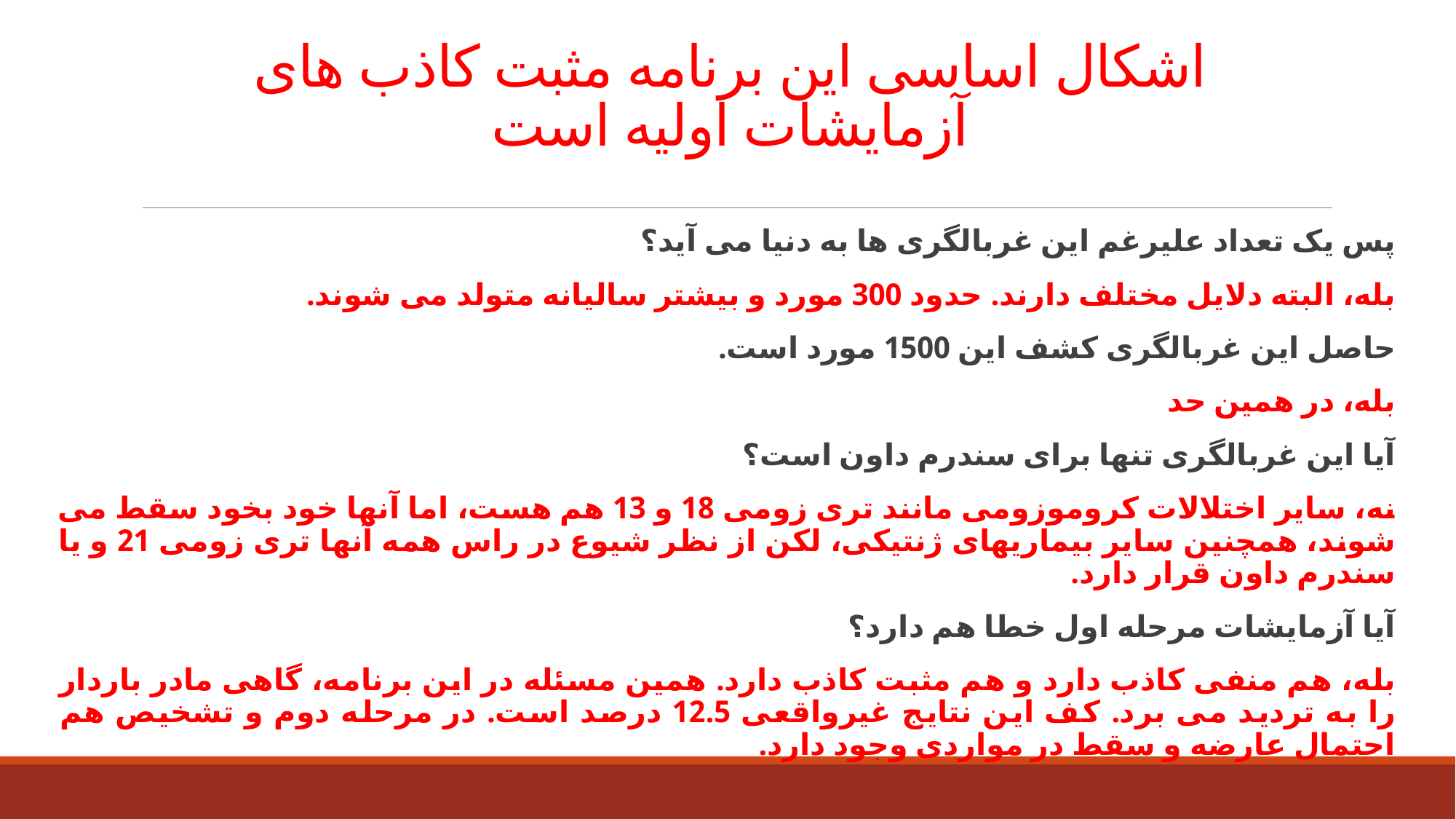

# اشکال اساسی این برنامه مثبت کاذب های آزمایشات اولیه است
پس یک تعداد علیرغم این غربالگری ها به دنیا می آید؟
بله، البته دلایل مختلف دارند. حدود 300 مورد و بیشتر سالیانه متولد می شوند.
حاصل این غربالگری کشف این 1500 مورد است.
بله، در همین حد
آیا این غربالگری تنها برای سندرم داون است؟
نه، سایر اختلالات کروموزومی مانند تری زومی 18 و 13 هم هست، اما آنها خود بخود سقط می شوند، همچنین سایر بیماریهای ژنتیکی، لکن از نظر شیوع در راس همه آنها تری زومی 21 و یا سندرم داون قرار دارد.
آیا آزمایشات مرحله اول خطا هم دارد؟
بله، هم منفی کاذب دارد و هم مثبت کاذب دارد. همین مسئله در این برنامه، گاهی مادر باردار را به تردید می برد. کف این نتایج غیرواقعی 12.5 درصد است. در مرحله دوم و تشخیص هم احتمال عارضه و سقط در مواردی وجود دارد.